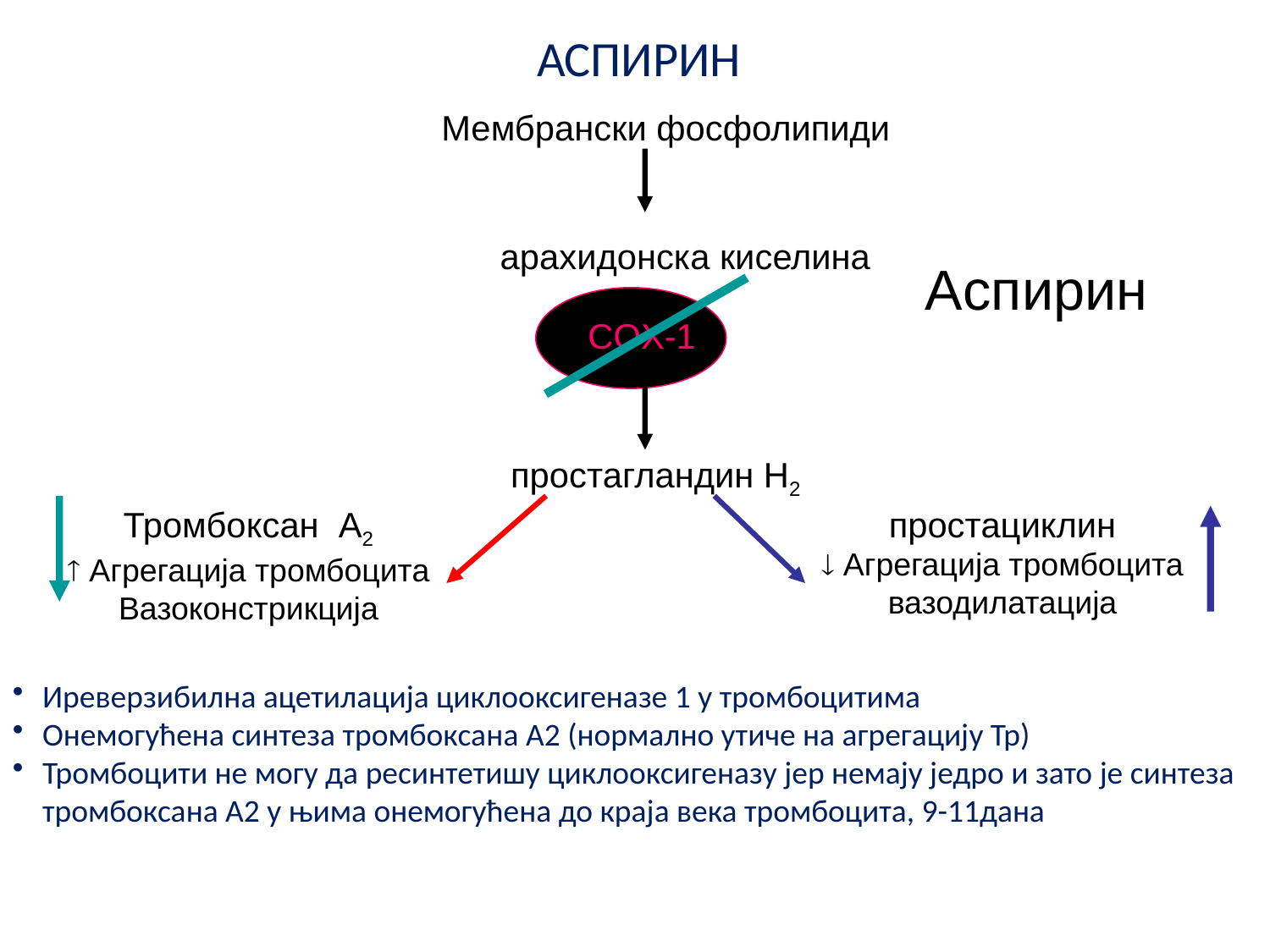

АСПИРИН
Мембрански фосфолипиди

арахидонска киселина
Аспирин

COX-1

простагландин H2
Тромбоксан  A2
↑ Агрегација тромбоцита
Вазоконстрикција

простациклин
↓ Агрегација тромбоцита
вазодилатација

Иреверзибилна ацетилација циклооксигеназе 1 у тромбоцитима
Онемогућена синтеза тромбоксана А2 (нормално утиче на агрегацију Тр)
Тромбоцити не могу да ресинтетишу циклооксигеназу јер немају једро и зато је синтеза тромбоксана А2 у њима онемогућена до краја века тромбоцита, 9-11дана